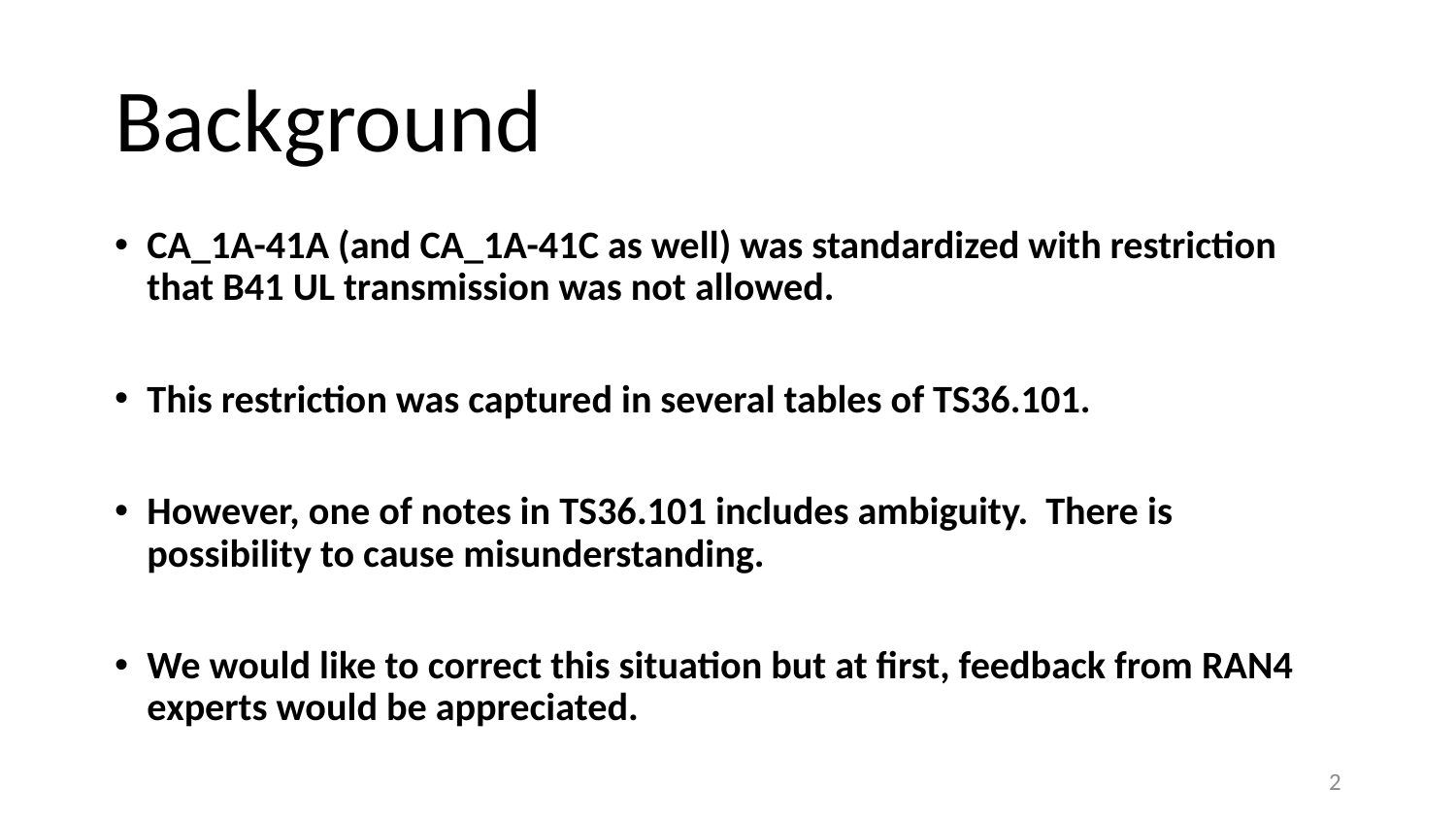

# Background
CA_1A-41A (and CA_1A-41C as well) was standardized with restriction that B41 UL transmission was not allowed.

This restriction was captured in several tables of TS36.101.

However, one of notes in TS36.101 includes ambiguity.  There is possibility to cause misunderstanding.

We would like to correct this situation but at first, feedback from RAN4 experts would be appreciated.
2